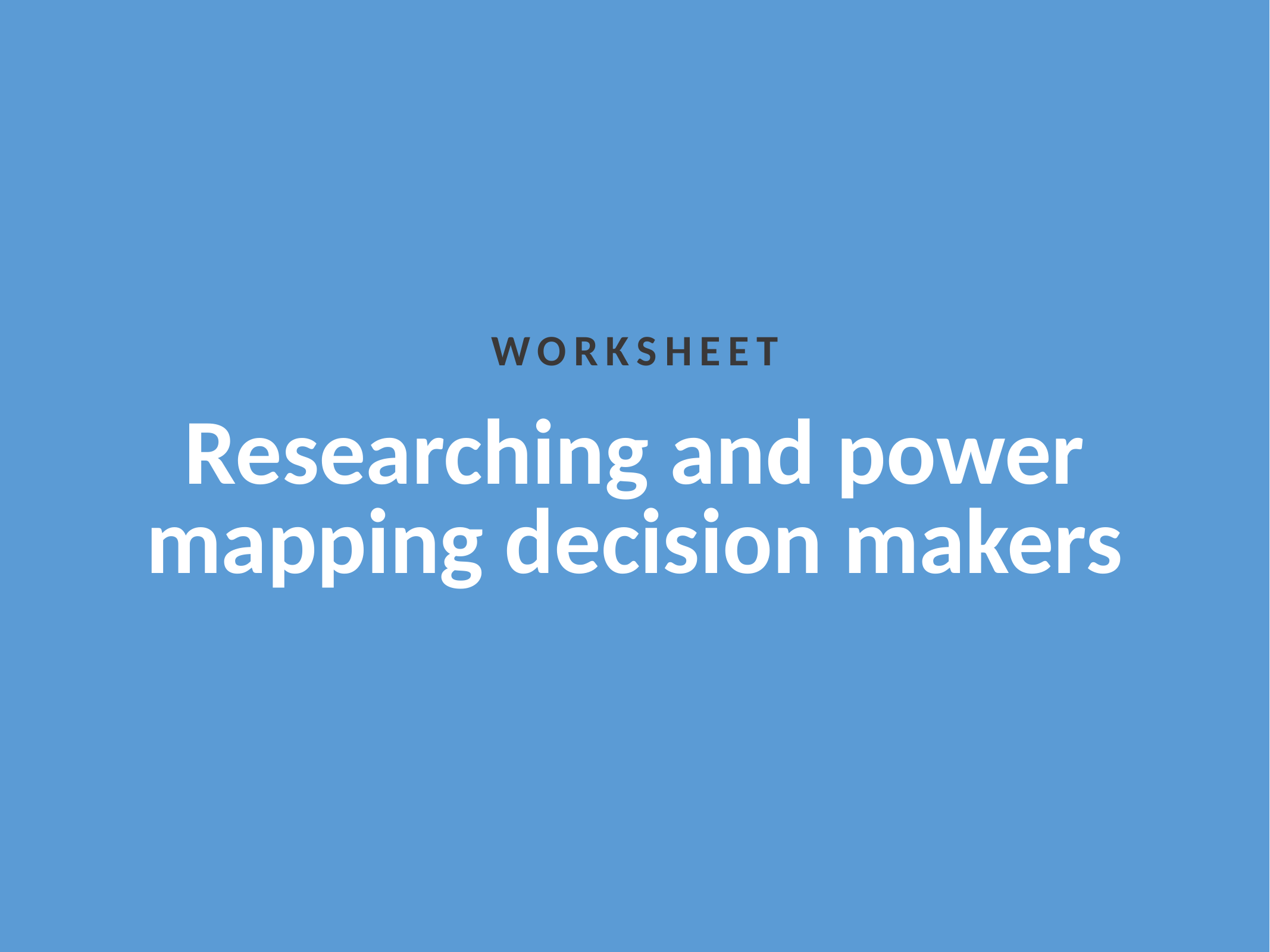

WORKSHEET
Researching and power mapping decision makers